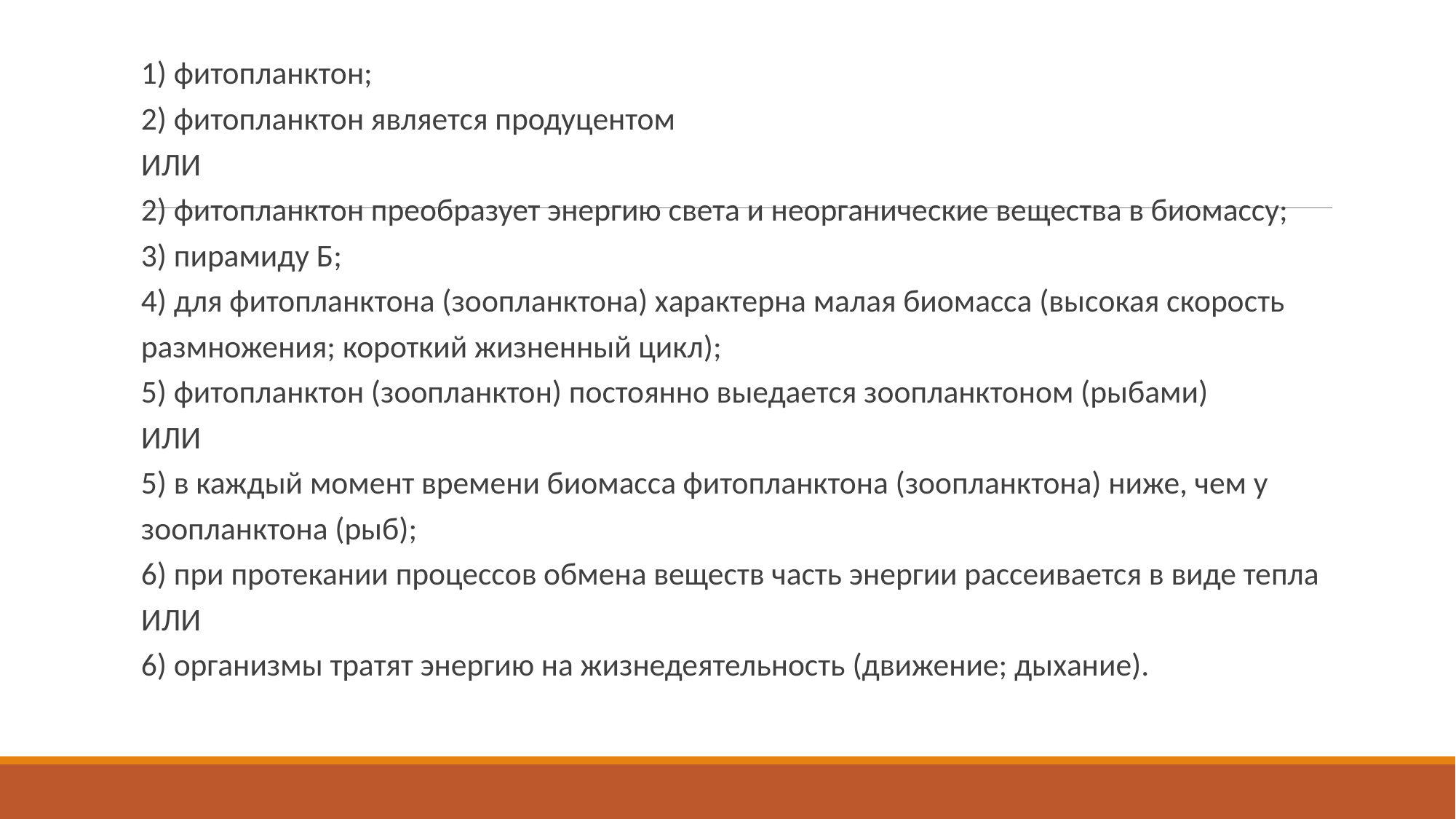

1) фитопланктон;
2) фитопланктон является продуцентом
ИЛИ
2) фитопланктон преобразует энергию света и неорганические вещества в биомассу;
3) пирамиду Б;
4) для фитопланктона (зоопланктона) характерна малая биомасса (высокая скорость размножения; короткий жизненный цикл);
5) фитопланктон (зоопланктон) постоянно выедается зоопланктоном (рыбами)
ИЛИ
5) в каждый момент времени биомасса фитопланктона (зоопланктона) ниже, чем у зоопланктона (рыб);
6) при протекании процессов обмена веществ часть энергии рассеивается в виде тепла
ИЛИ
6) организмы тратят энергию на жизнедеятельность (движение; дыхание).